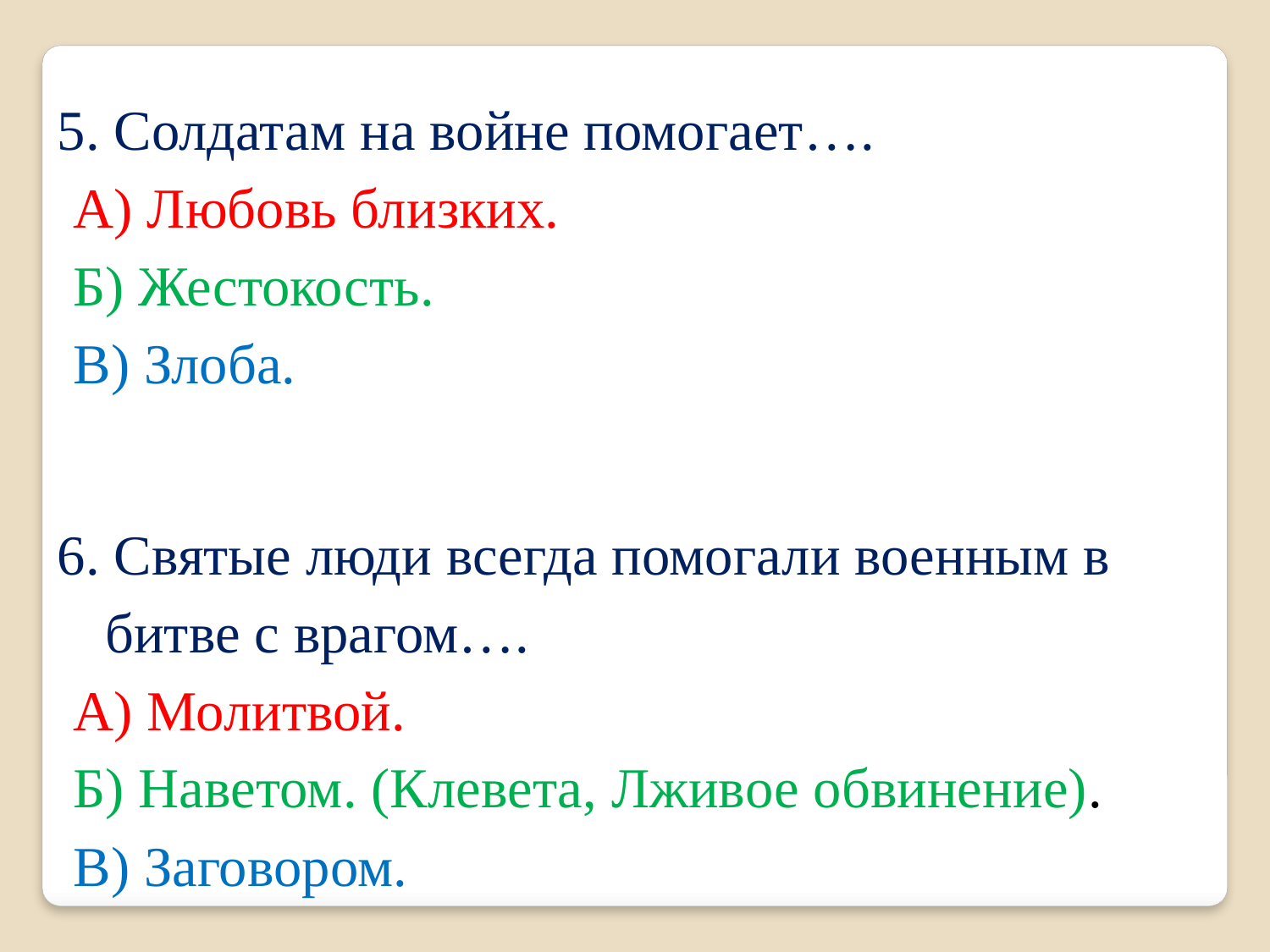

5. Солдатам на войне помогает….
А) Любовь близких.
Б) Жестокость.
В) Злоба.

6. Святые люди всегда помогали военным в битве с врагом….
А) Молитвой.
Б) Наветом. (Клевета, Лживое обвинение).
В) Заговором.